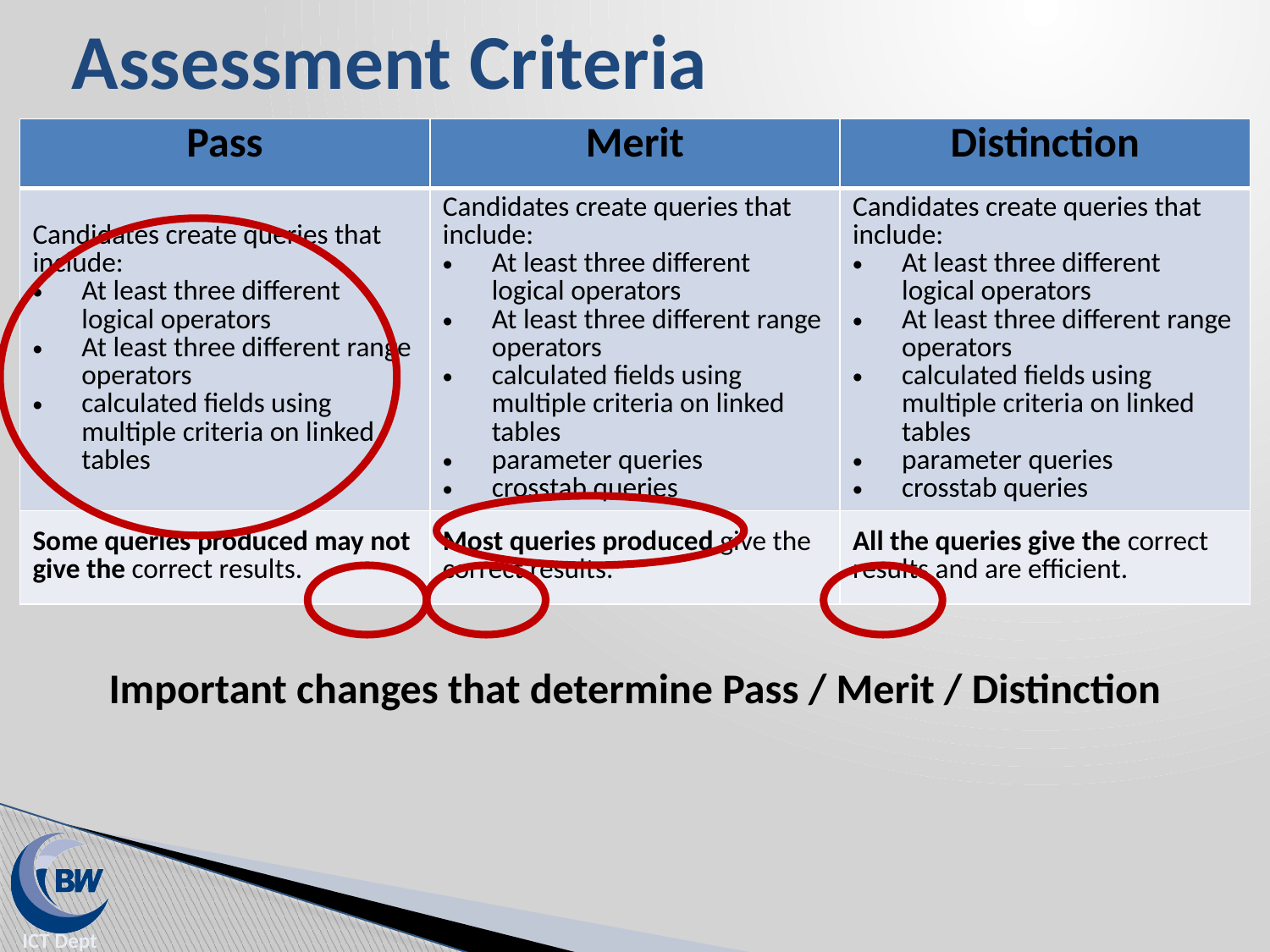

# Assessment Criteria
| Pass | Merit | Distinction |
| --- | --- | --- |
| Candidates create queries that include: At least three different logical operators At least three different range operators calculated fields using multiple criteria on linked tables | Candidates create queries that include: At least three different logical operators At least three different range operators calculated fields using multiple criteria on linked tables parameter queries crosstab queries | Candidates create queries that include: At least three different logical operators At least three different range operators calculated fields using multiple criteria on linked tables parameter queries crosstab queries |
| Some queries produced may not give the correct results. | Most queries produced give the correct results. | All the queries give the correct results and are efficient. |

Important changes that determine Pass / Merit / Distinction